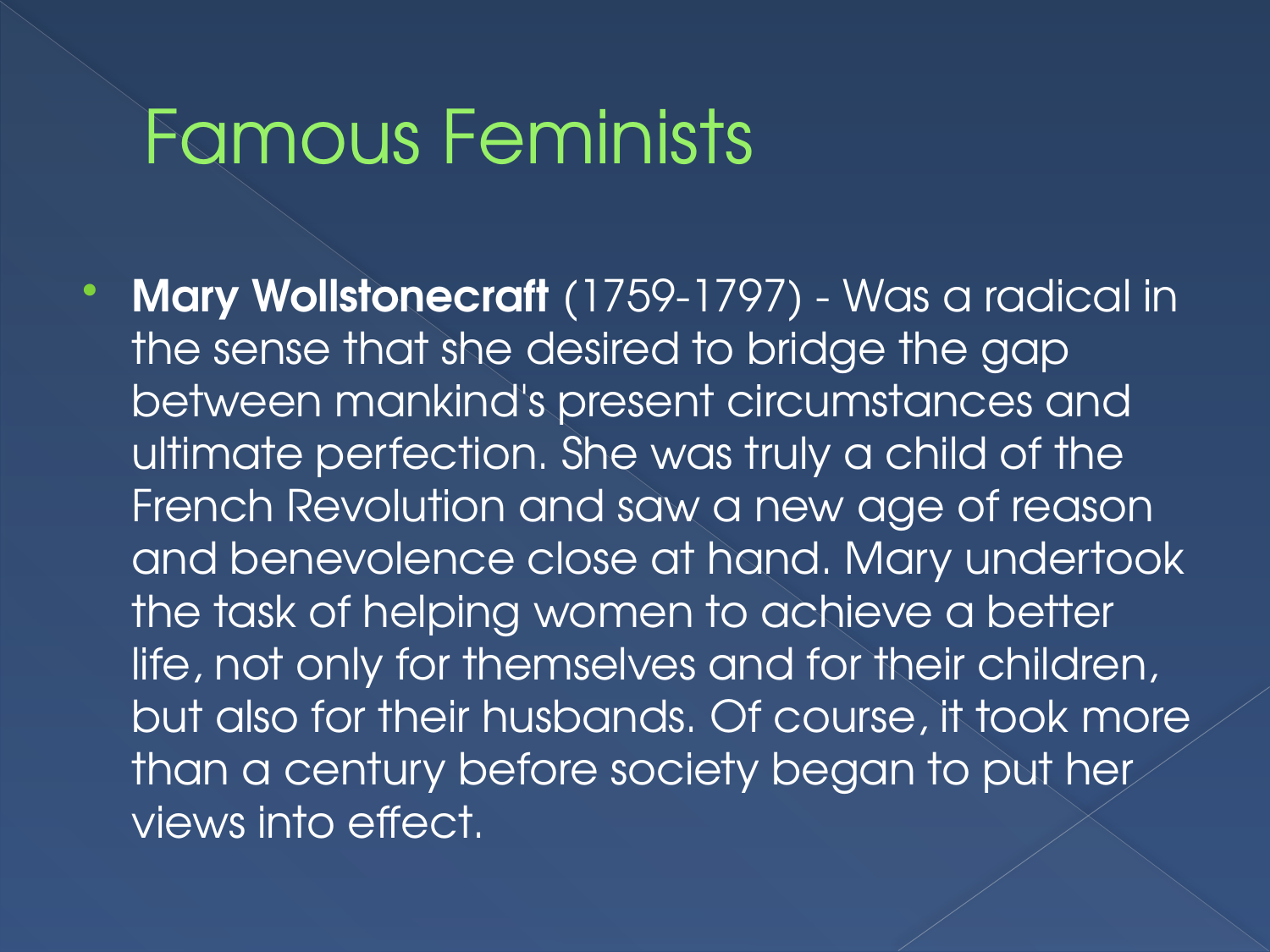

# Famous Feminists
Mary Wollstonecraft (1759-1797) - Was a radical in the sense that she desired to bridge the gap between mankind's present circumstances and ultimate perfection. She was truly a child of the French Revolution and saw a new age of reason and benevolence close at hand. Mary undertook the task of helping women to achieve a better life, not only for themselves and for their children, but also for their husbands. Of course, it took more than a century before society began to put her views into effect.